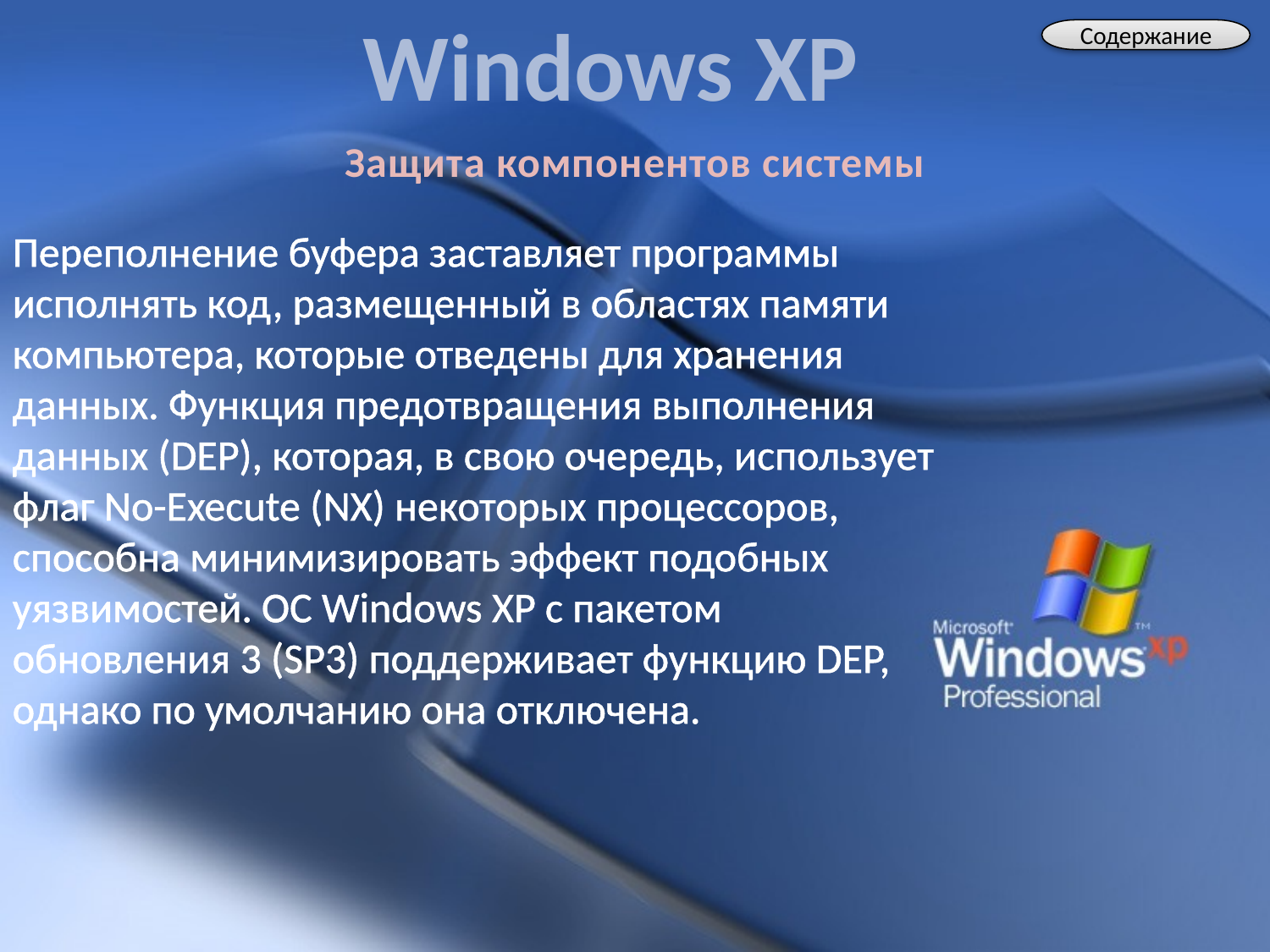

Windows XP
Содержание
Защита компонентов системы
Переполнение буфера заставляет программы исполнять код, размещенный в областях памяти компьютера, которые отведены для хранения данных. Функция предотвращения выполнения данных (DEP), которая, в свою очередь, использует флаг No-Execute (NX) некоторых процессоров, способна минимизировать эффект подобных уязвимостей. ОС Windows XP с пакетом обновления 3 (SP3) поддерживает функцию DEP, однако по умолчанию она отключена.